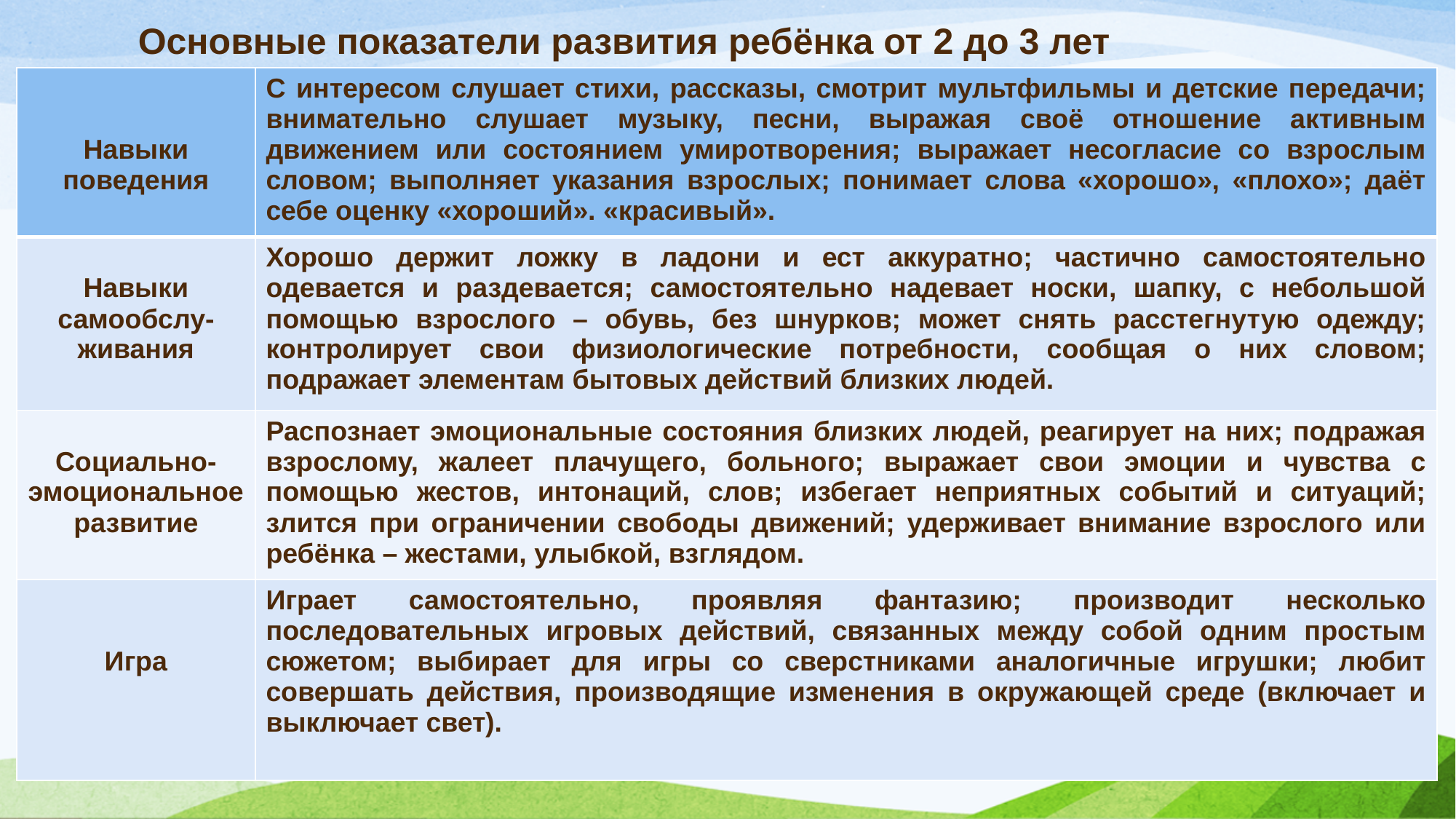

# Основные показатели развития ребёнка от 2 до 3 лет
| Навыки поведения | С интересом слушает стихи, рассказы, смотрит мультфильмы и детские передачи; внимательно слушает музыку, песни, выражая своё отношение активным движением или состоянием умиротворения; выражает несогласие со взрослым словом; выполняет указания взрослых; понимает слова «хорошо», «плохо»; даёт себе оценку «хороший». «красивый». |
| --- | --- |
| Навыки самообслу-живания | Хорошо держит ложку в ладони и ест аккуратно; частично самостоятельно одевается и раздевается; самостоятельно надевает носки, шапку, с небольшой помощью взрослого – обувь, без шнурков; может снять расстегнутую одежду; контролирует свои физиологические потребности, сообщая о них словом; подражает элементам бытовых действий близких людей. |
| Социально-эмоциональное развитие | Распознает эмоциональные состояния близких людей, реагирует на них; подражая взрослому, жалеет плачущего, больного; выражает свои эмоции и чувства с помощью жестов, интонаций, слов; избегает неприятных событий и ситуаций; злится при ограничении свободы движений; удерживает внимание взрослого или ребёнка – жестами, улыбкой, взглядом. |
| Игра | Играет самостоятельно, проявляя фантазию; производит несколько последовательных игровых действий, связанных между собой одним простым сюжетом; выбирает для игры со сверстниками аналогичные игрушки; любит совершать действия, производящие изменения в окружающей среде (включает и выключает свет). |